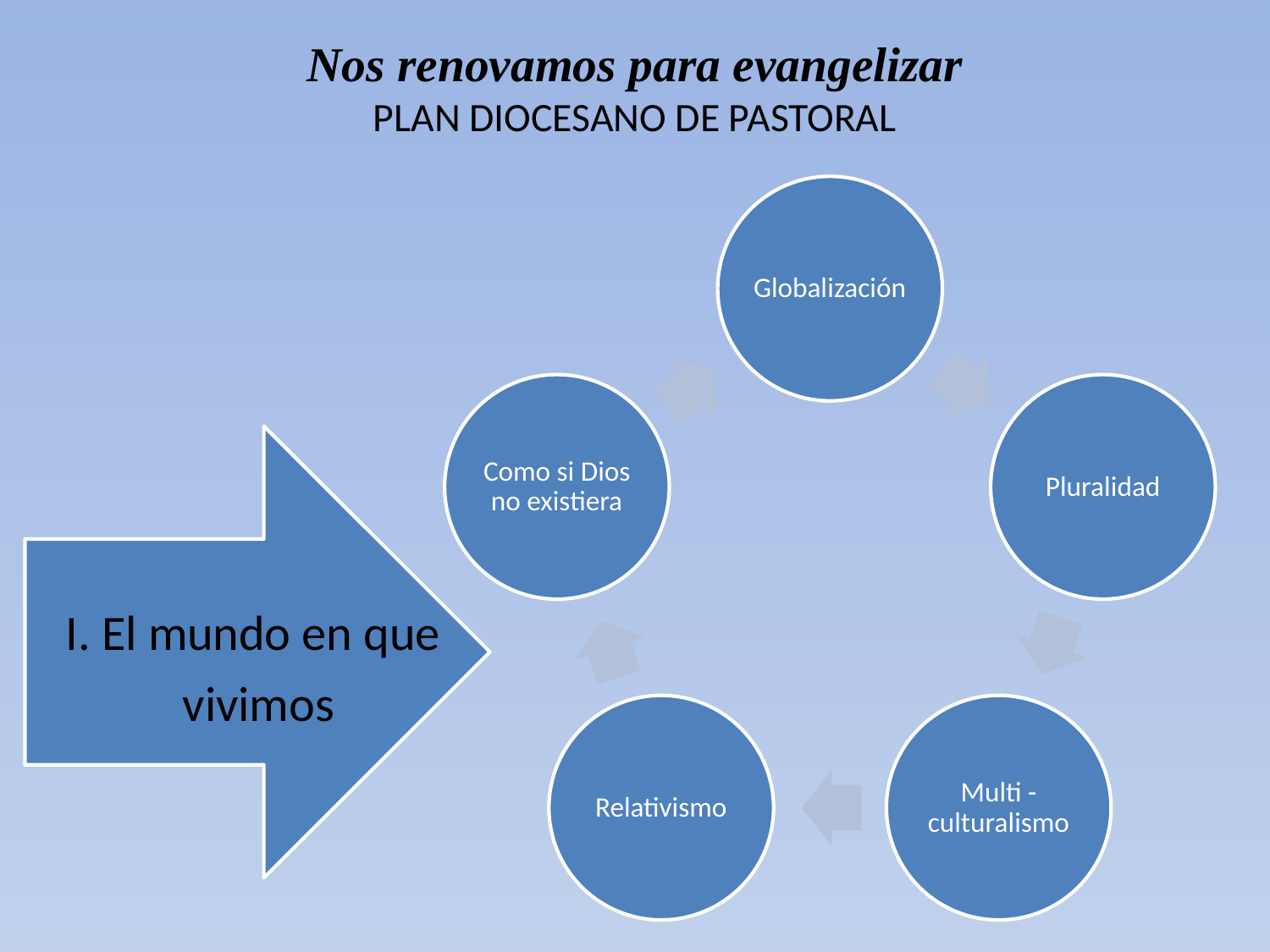

# Nos renovamos para evangelizar PLAN DIOCESANO DE PASTORAL
Globalización

Pluralidad

Multi - culturalismo

Relativismo

Como si Dios no existiera

I. El mundo en que
 vivimos